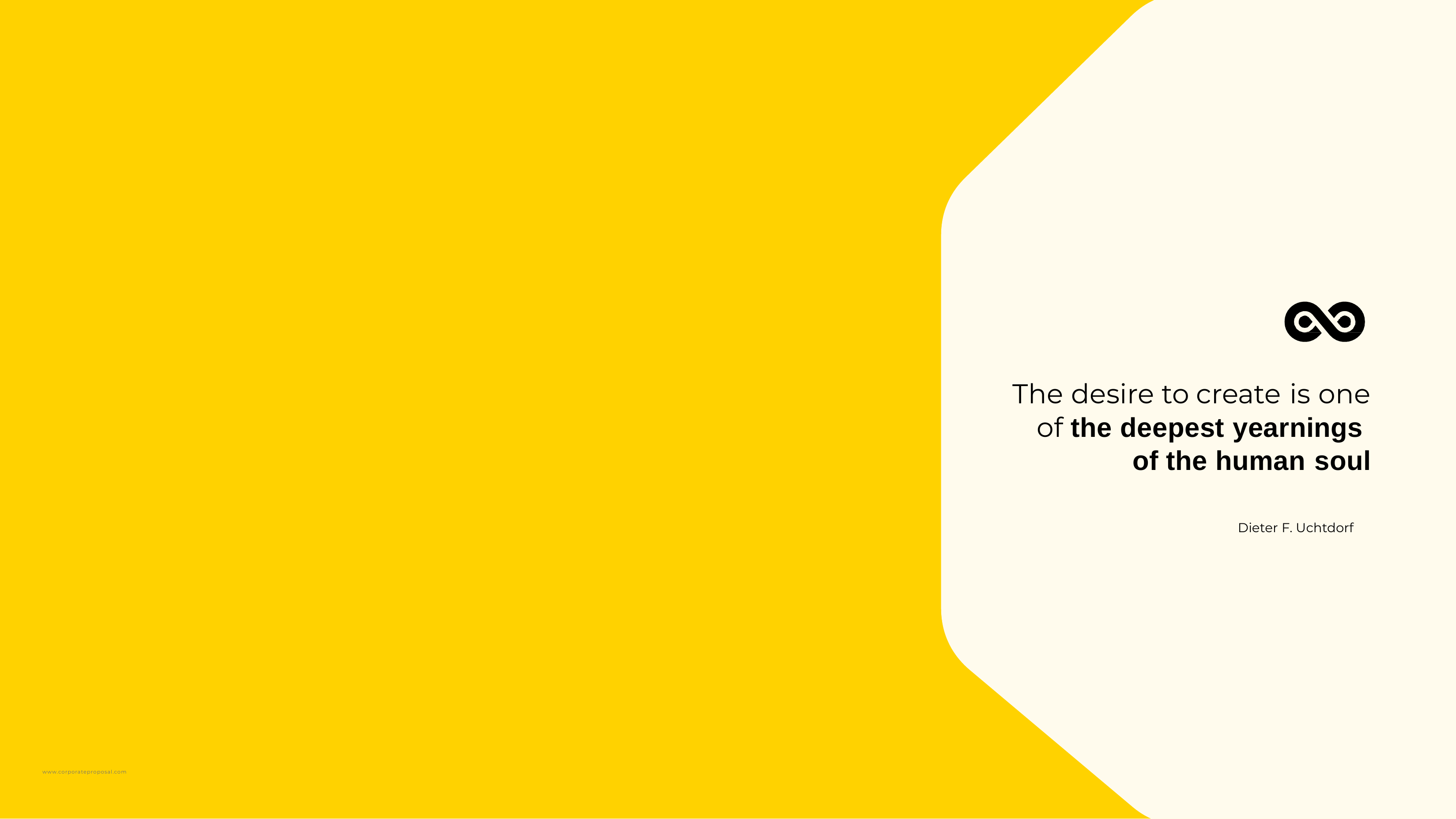

The desire to create is one  of the deepest yearnings  of the human soul
Dieter F. Uchtdorf
www.corporateproposal.com